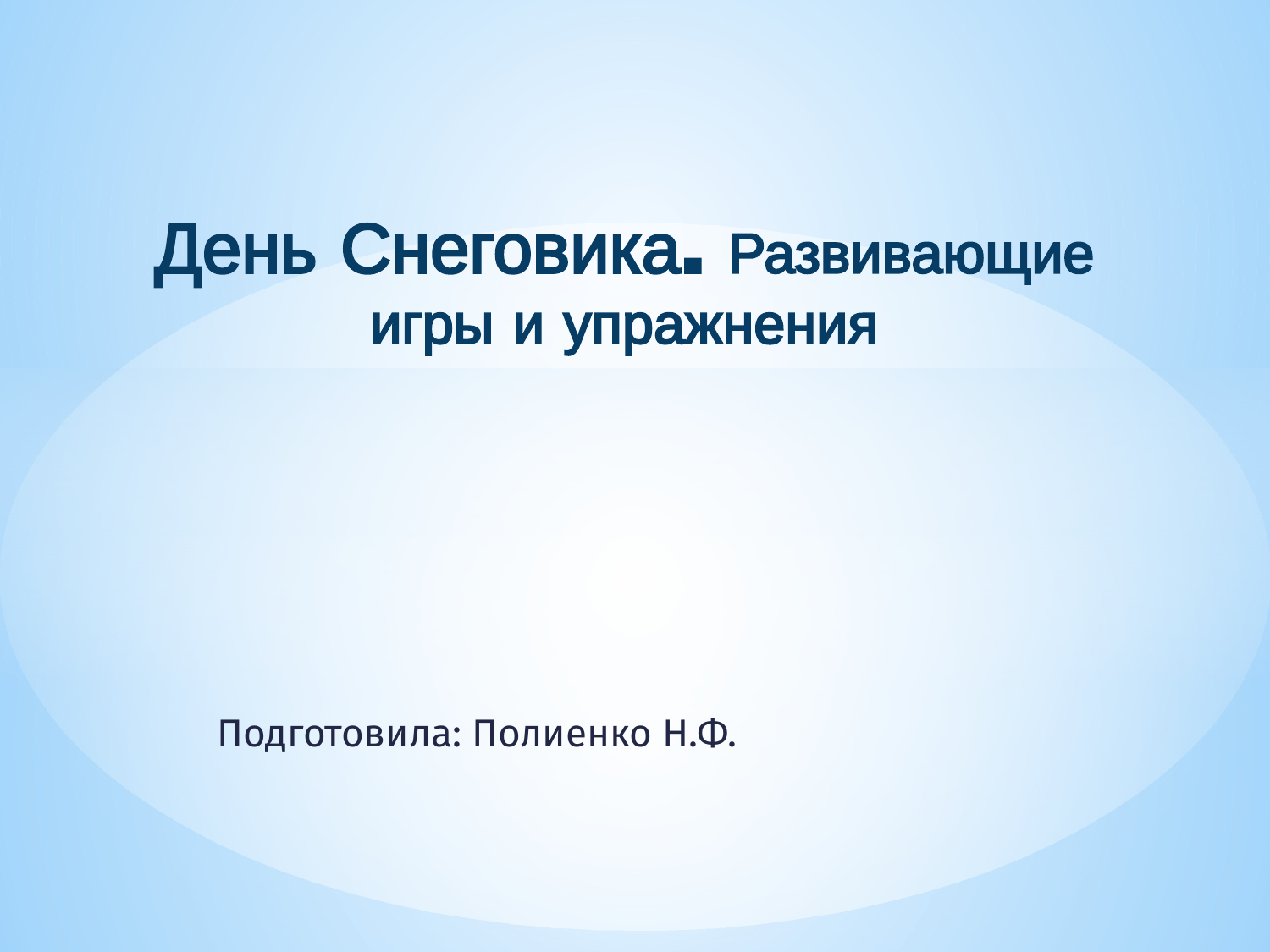

# День Снеговика. Развивающие игры и упражнения
Подготовила: Полиенко Н.Ф.